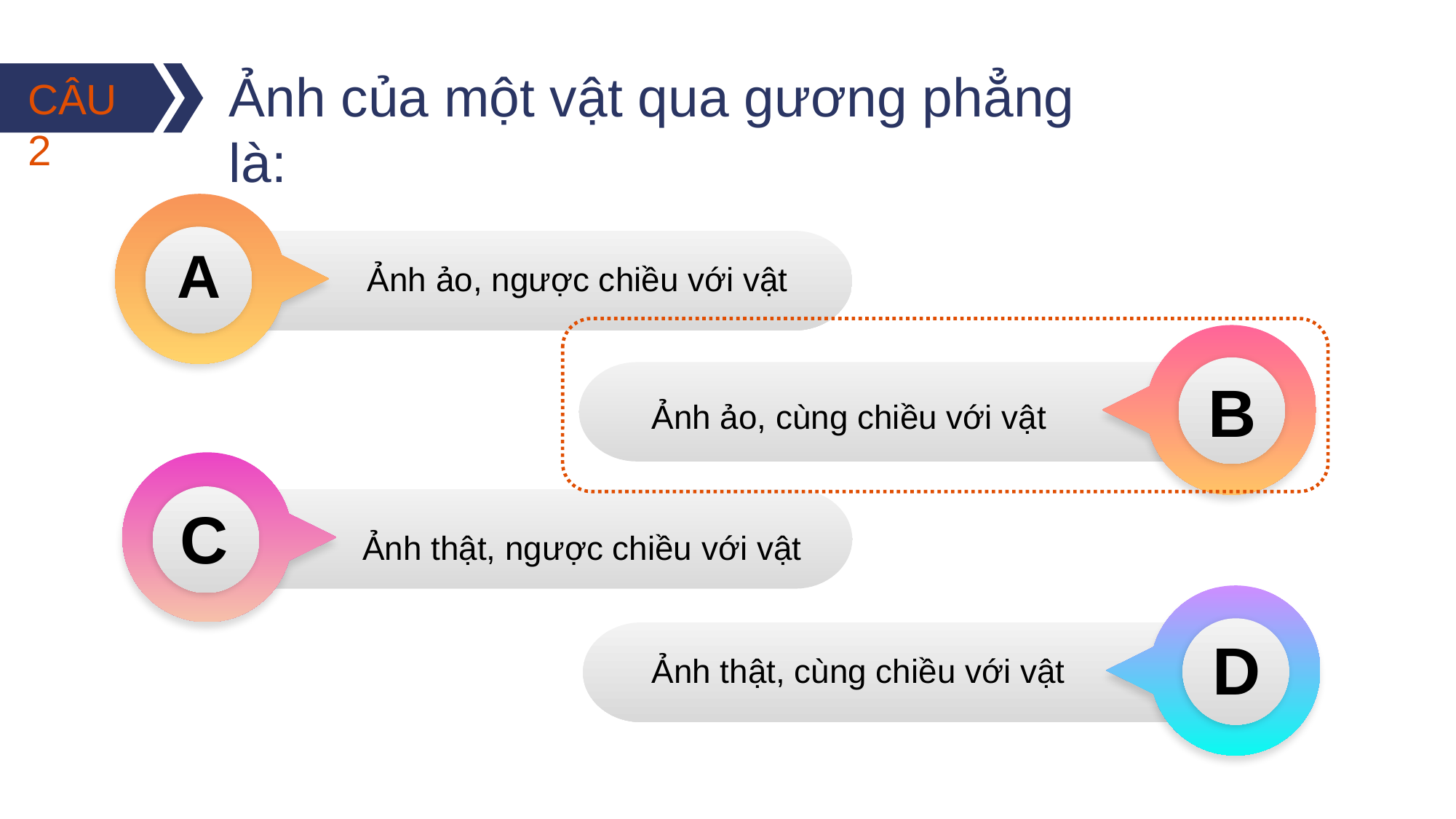

Ảnh của một vật qua gương phẳng là:

CÂU 2

A
Ảnh ảo, ngược chiều với vật

B
Ảnh ảo, cùng chiều với vật

C
Ảnh thật, ngược chiều với vật

D
Ảnh thật, cùng chiều với vật